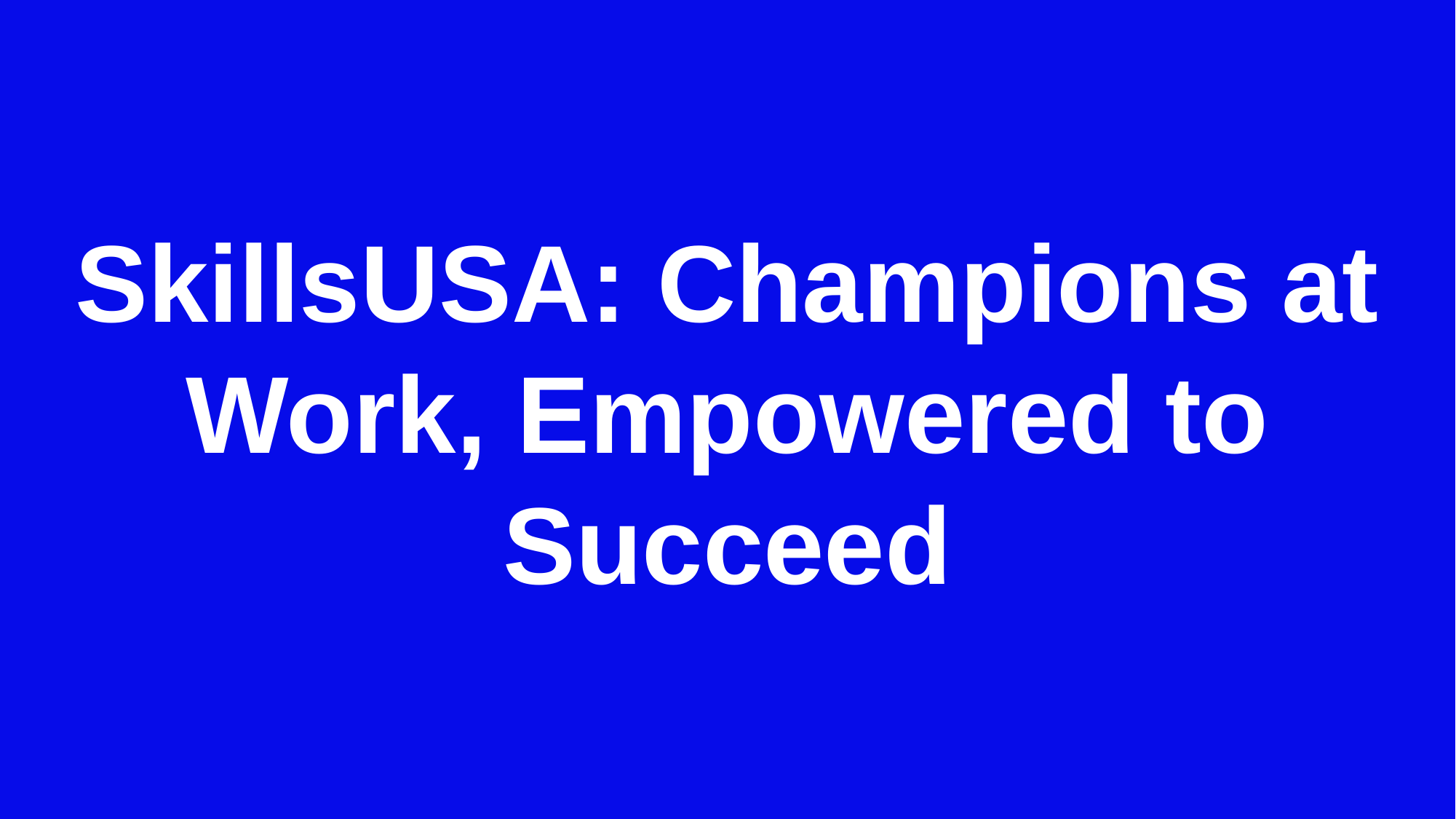

# SkillsUSA: Champions at Work, Empowered to Succeed